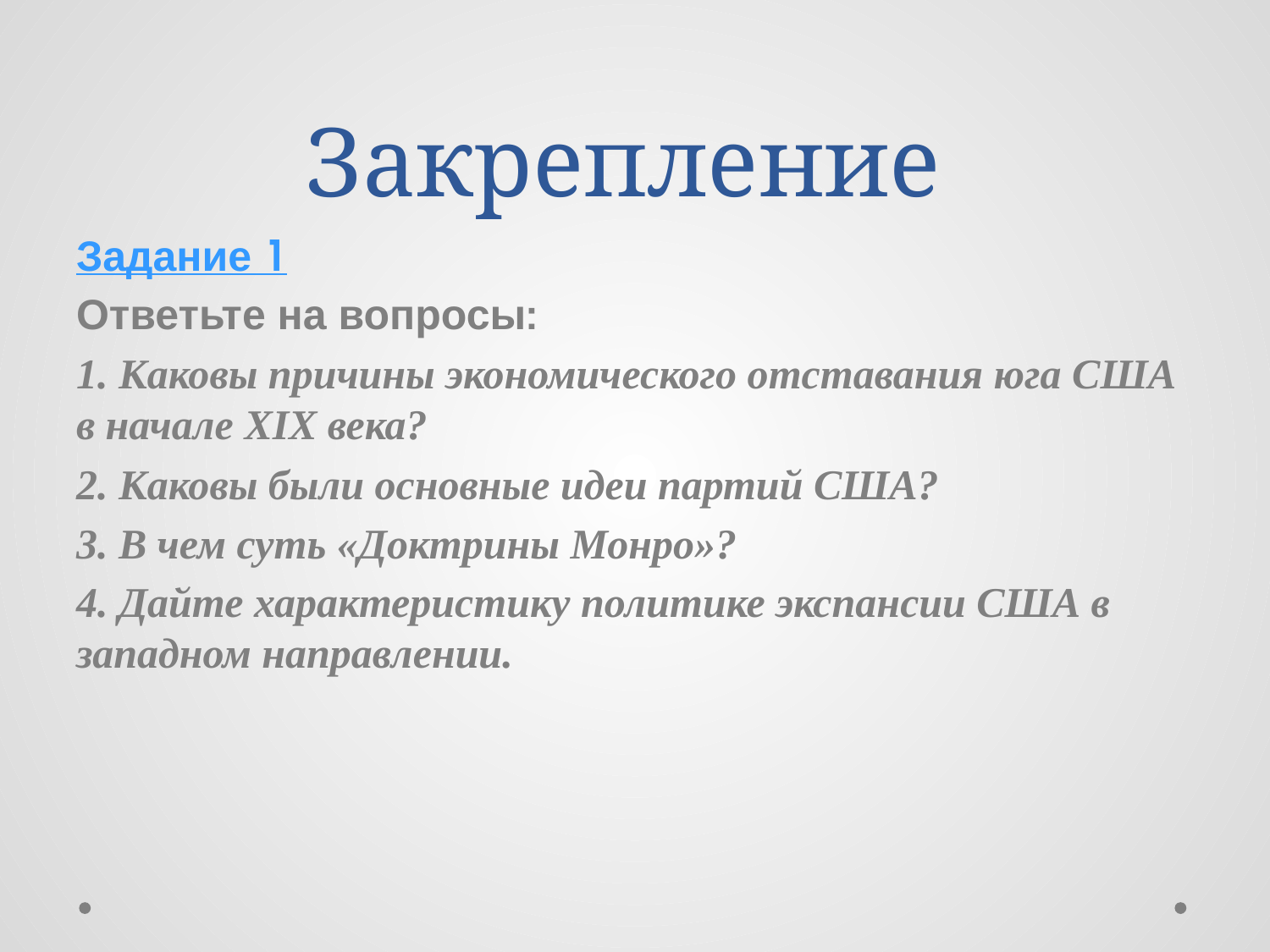

# Закрепление
Задание 1
Ответьте на вопросы:
1. Каковы причины экономического отставания юга США в начале XIX века?
2. Каковы были основные идеи партий США?
3. В чем суть «Доктрины Монро»?
4. Дайте характеристику политике экспансии США в западном направлении.